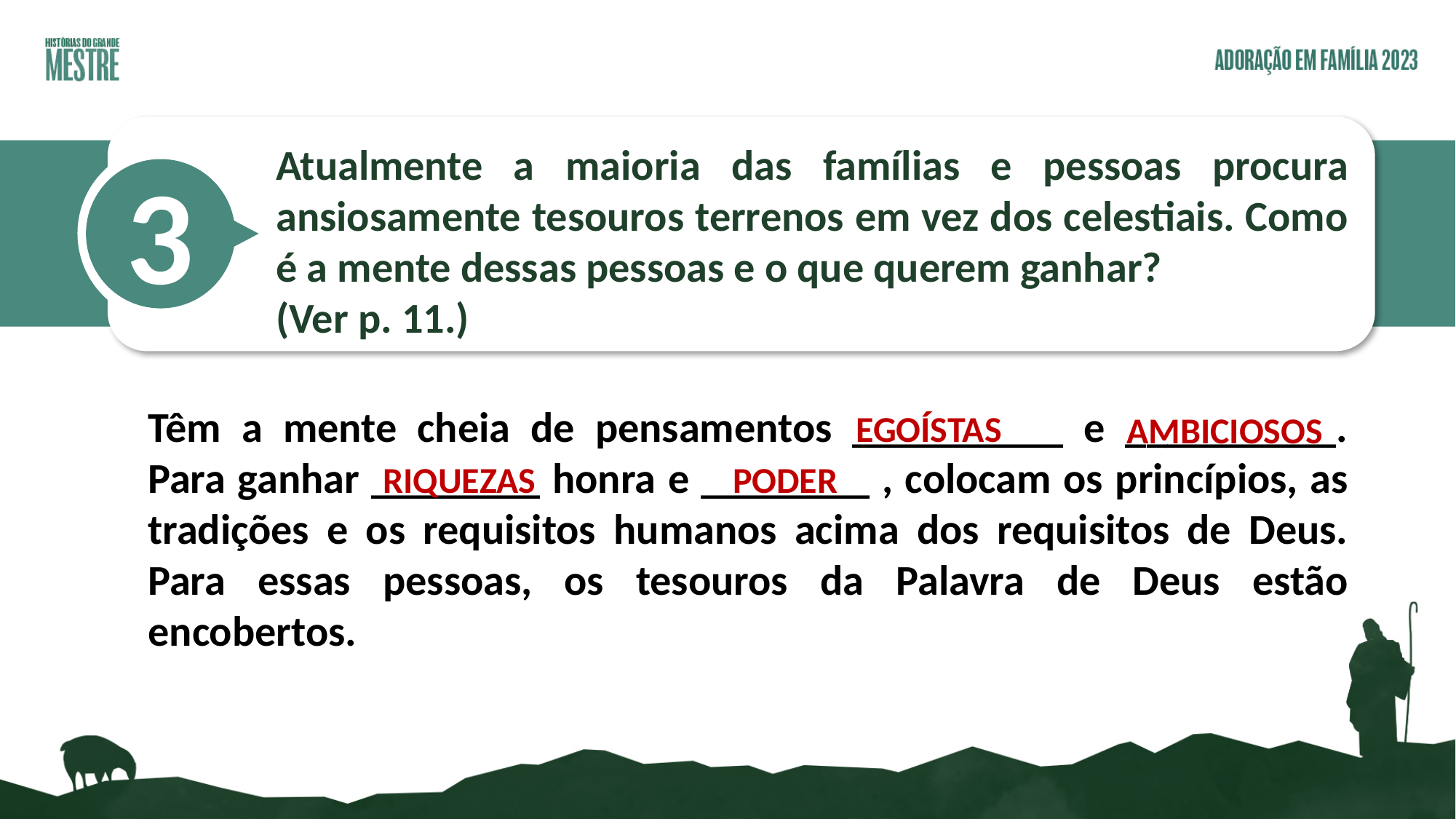

Atualmente a maioria das famílias e pessoas procura ansiosamente tesouros terrenos em vez dos celestiais. Como é a mente dessas pessoas e o que querem ganhar?
(Ver p. 11.)
3
Têm a mente cheia de pensamentos __________ e __________. Para ganhar ________ honra e ________ , colocam os princípios, as tradições e os requisitos humanos acima dos requisitos de Deus. Para essas pessoas, os tesouros da Palavra de Deus estão encobertos.
EGOÍSTAS
AMBICIOSOS
RIQUEZAS
PODER